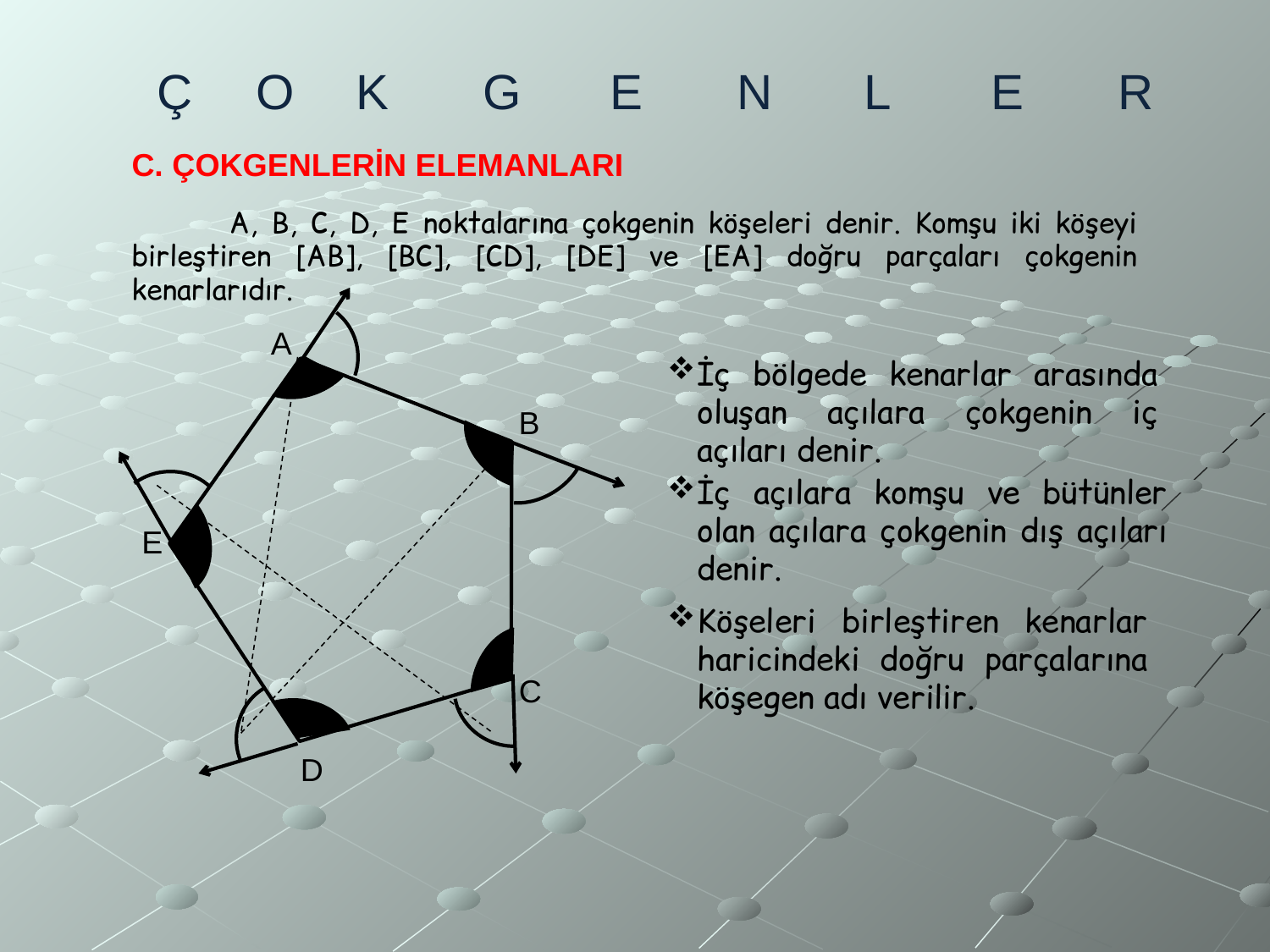

Ç	  O   	K	G	E	N	L	E	R
C. ÇOKGENLERİN ELEMANLARI
       A, B, C, D, E noktalarına çokgenin köşeleri denir. Komşu iki köşeyi birleştiren [AB], [BC], [CD], [DE] ve [EA] doğru parçaları çokgenin kenarlarıdır.

c
A
İç bölgede kenarlar arasında oluşan açılara çokgenin iç açıları denir.

B
c

İç açılara komşu ve bütünler olan açılara çokgenin dış açıları denir.

c
E
Köşeleri birleştiren kenarlar haricindeki doğru parçalarına köşegen adı verilir.

c

C

c
D